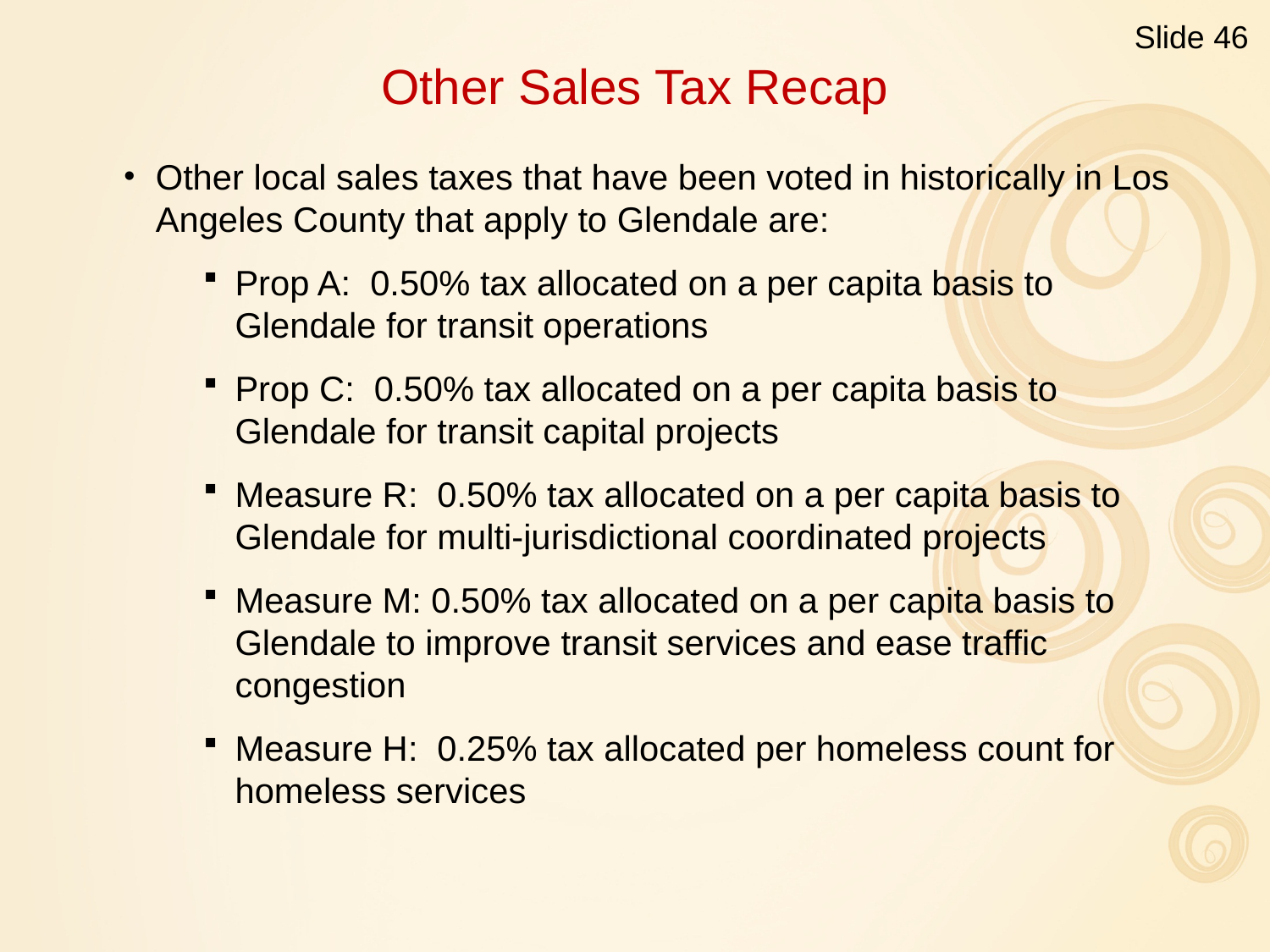

Slide 46
Other Sales Tax Recap
Other local sales taxes that have been voted in historically in Los Angeles County that apply to Glendale are:
Prop A:  0.50% tax allocated on a per capita basis to Glendale for transit operations
Prop C:  0.50% tax allocated on a per capita basis to Glendale for transit capital projects
Measure R:  0.50% tax allocated on a per capita basis to Glendale for multi-jurisdictional coordinated projects
Measure M: 0.50% tax allocated on a per capita basis to Glendale to improve transit services and ease traffic congestion
Measure H:  0.25% tax allocated per homeless count for homeless services